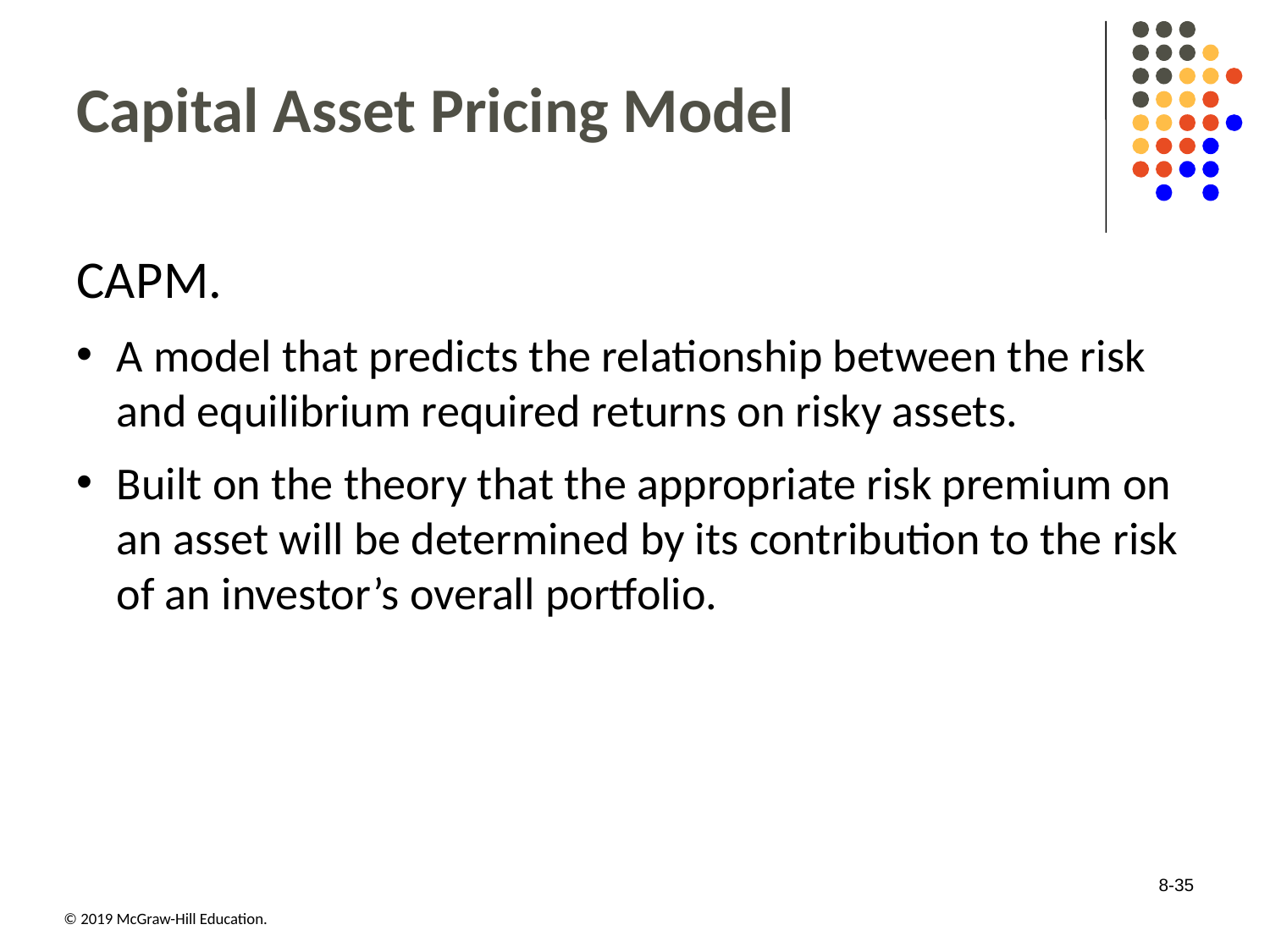

# Capital Asset Pricing Model
C A P M.
A model that predicts the relationship between the risk and equilibrium required returns on risky assets.
Built on the theory that the appropriate risk premium on an asset will be determined by its contribution to the risk of an investor’s overall portfolio.
8-35